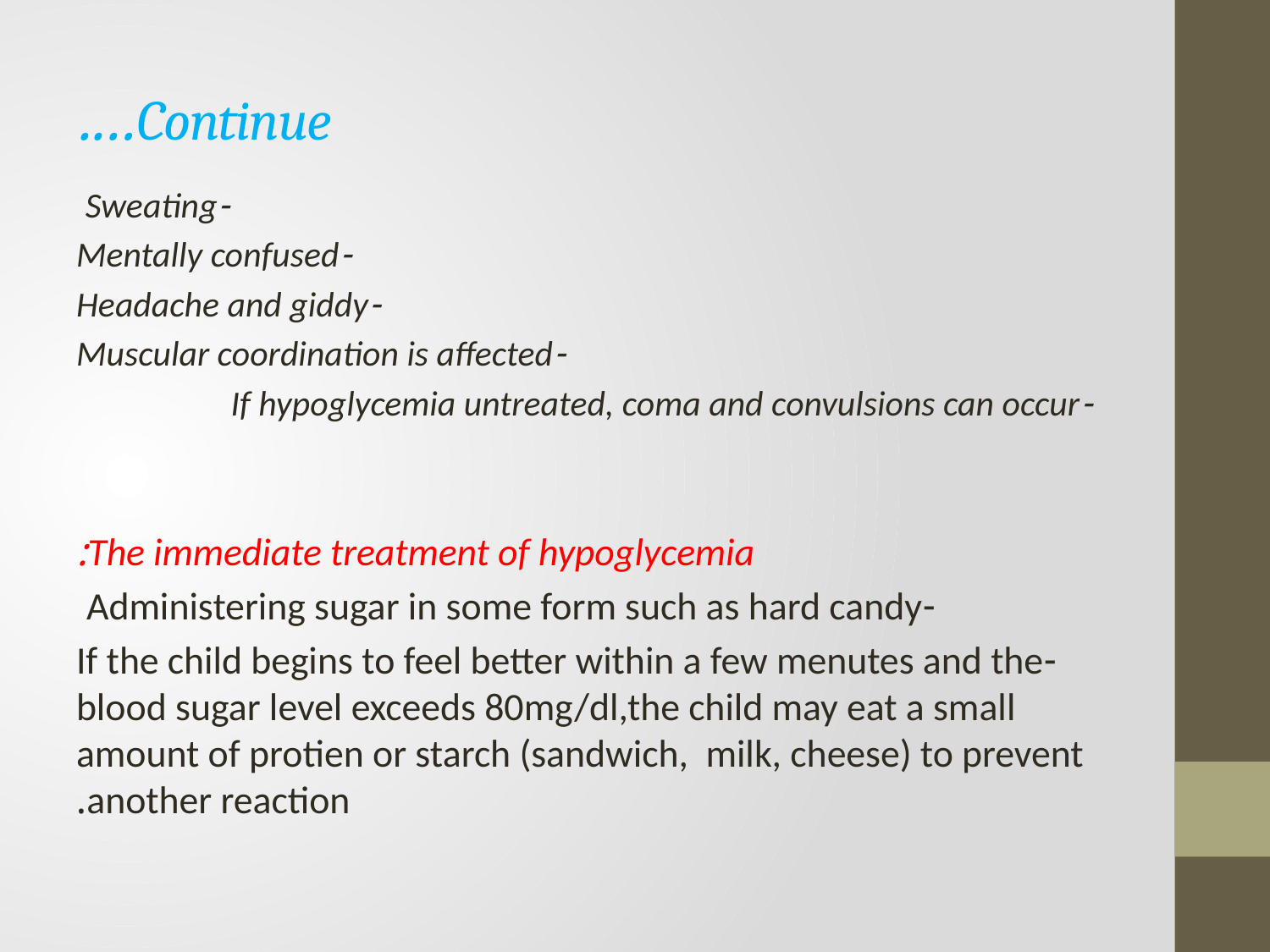

# Continue….
-Sweating
-Mentally confused
-Headache and giddy
-Muscular coordination is affected
-If hypoglycemia untreated, coma and convulsions can occur

The immediate treatment of hypoglycemia:
-Administering sugar in some form such as hard candy
-If the child begins to feel better within a few menutes and the blood sugar level exceeds 80mg/dl,the child may eat a small amount of protien or starch (sandwich,  milk, cheese) to prevent another reaction.